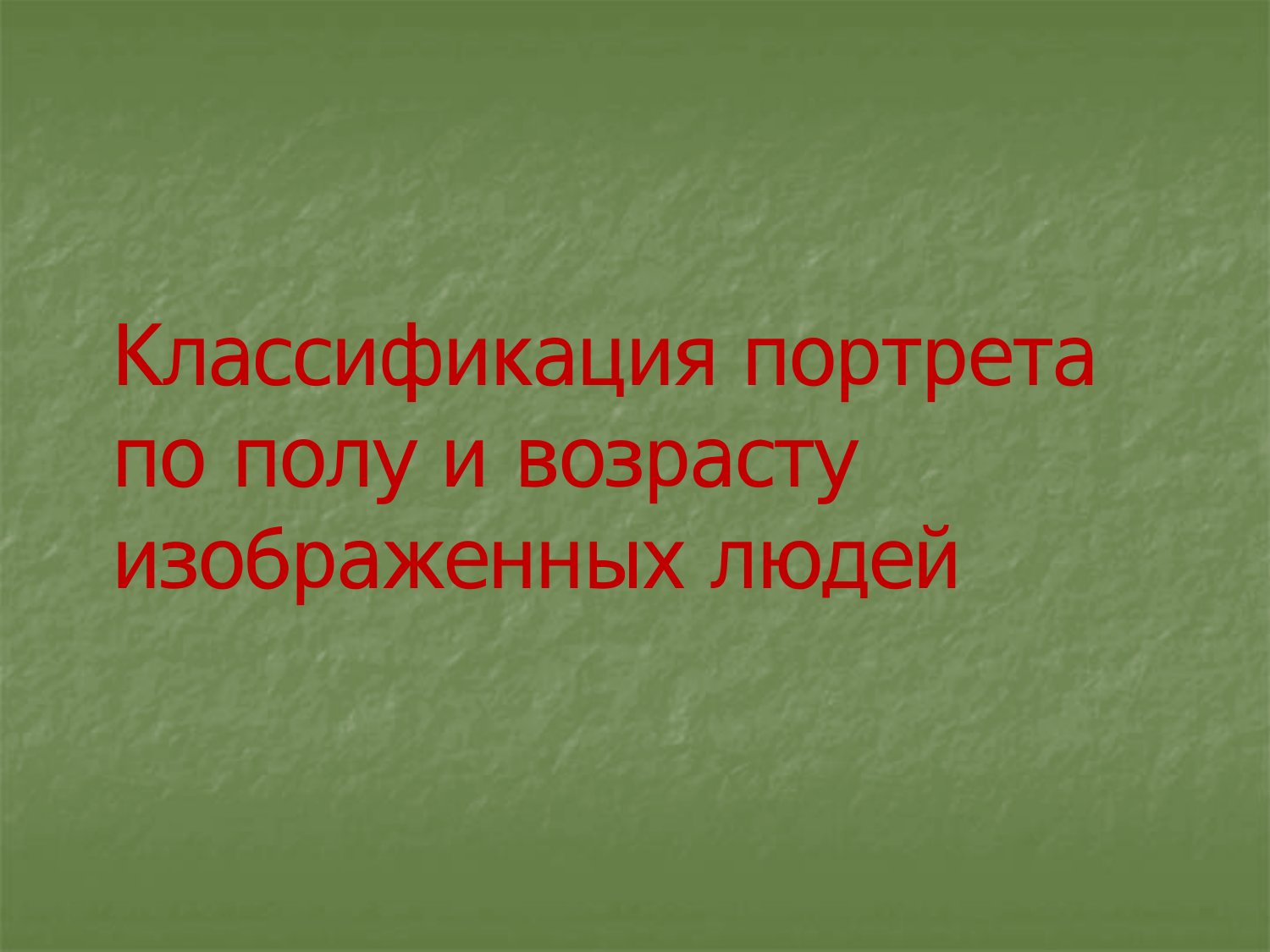

Классификация портрета по полу и возрасту изображенных людей
#